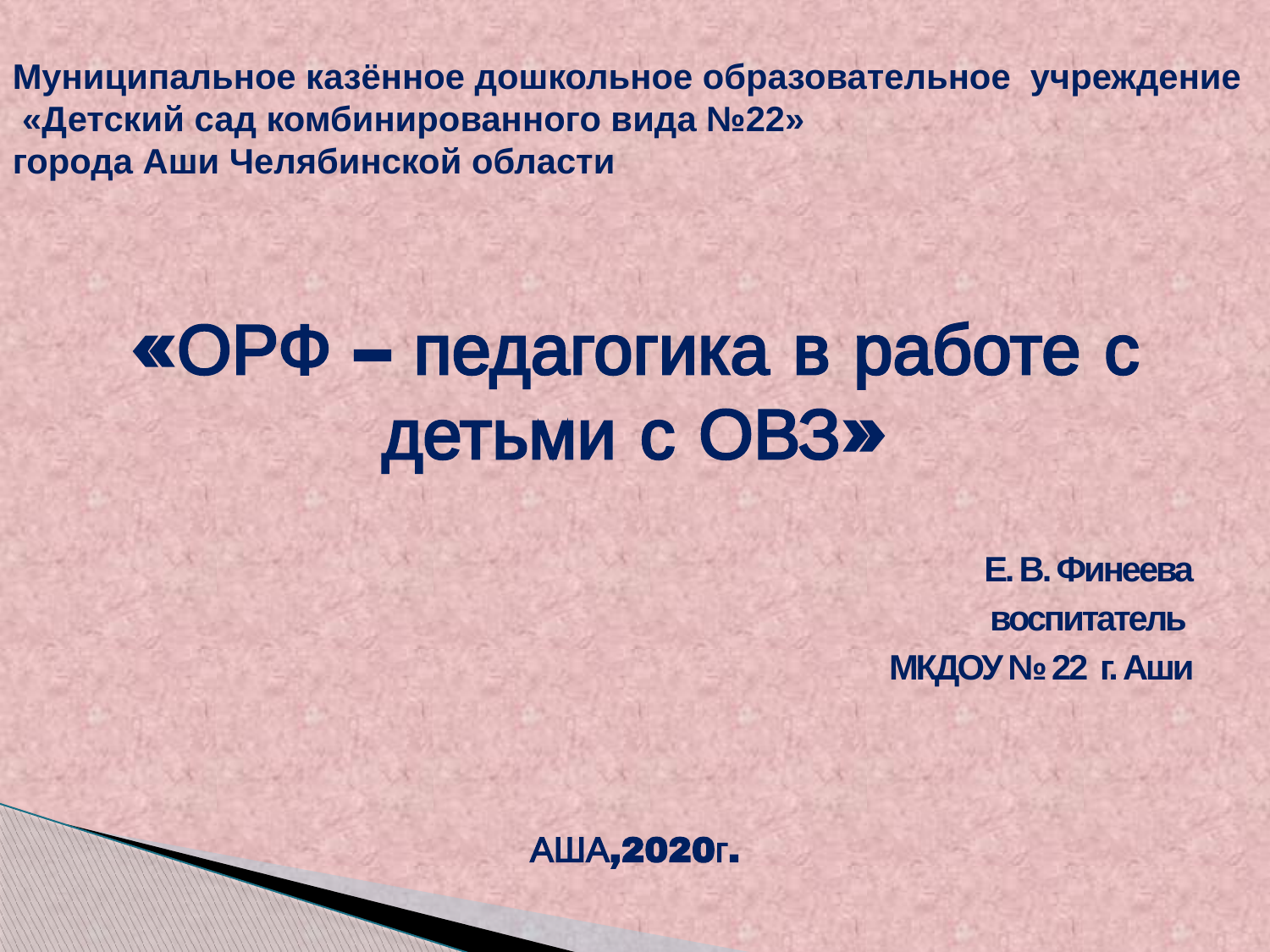

# Муниципальное казённое дошкольное образовательное  учреждение «Детский сад комбинированного вида №22» города Аши Челябинской области

«ОРФ – педагогика в работе с детьми с ОВЗ»

Е. В. Финеева
воспитатель
МКДОУ № 22  г. Аши

АША,2020г.